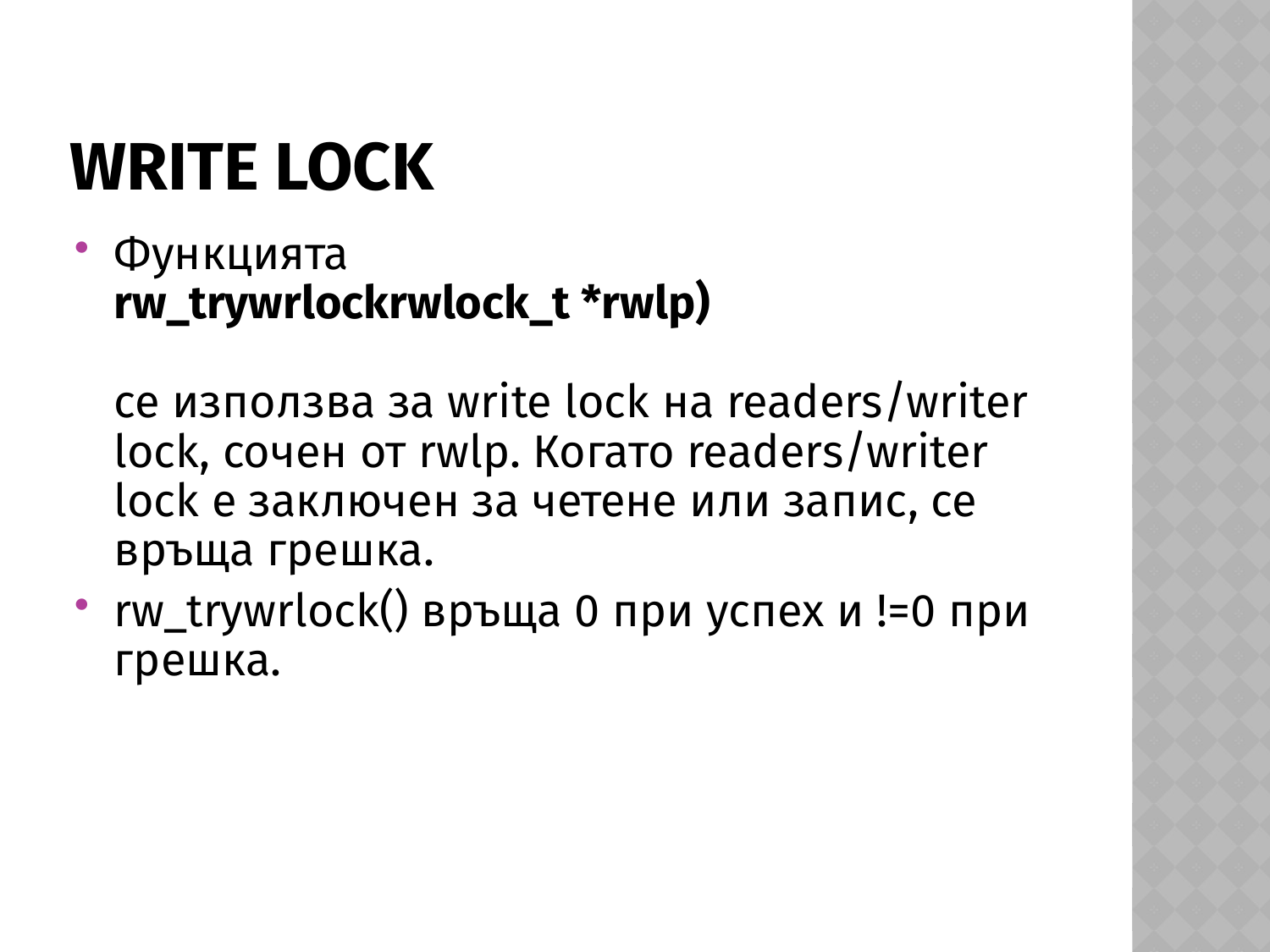

# Write Lock
Функцията 
rw_trywrlockrwlock_t *rwlp) 
се използва за write lock на readers/writer lock, сочен от rwlp. Когато readers/writer lock е заключен за четене или запис, се връща грешка.
rw_trywrlock() връща 0 при успех и !=0 при грешка.